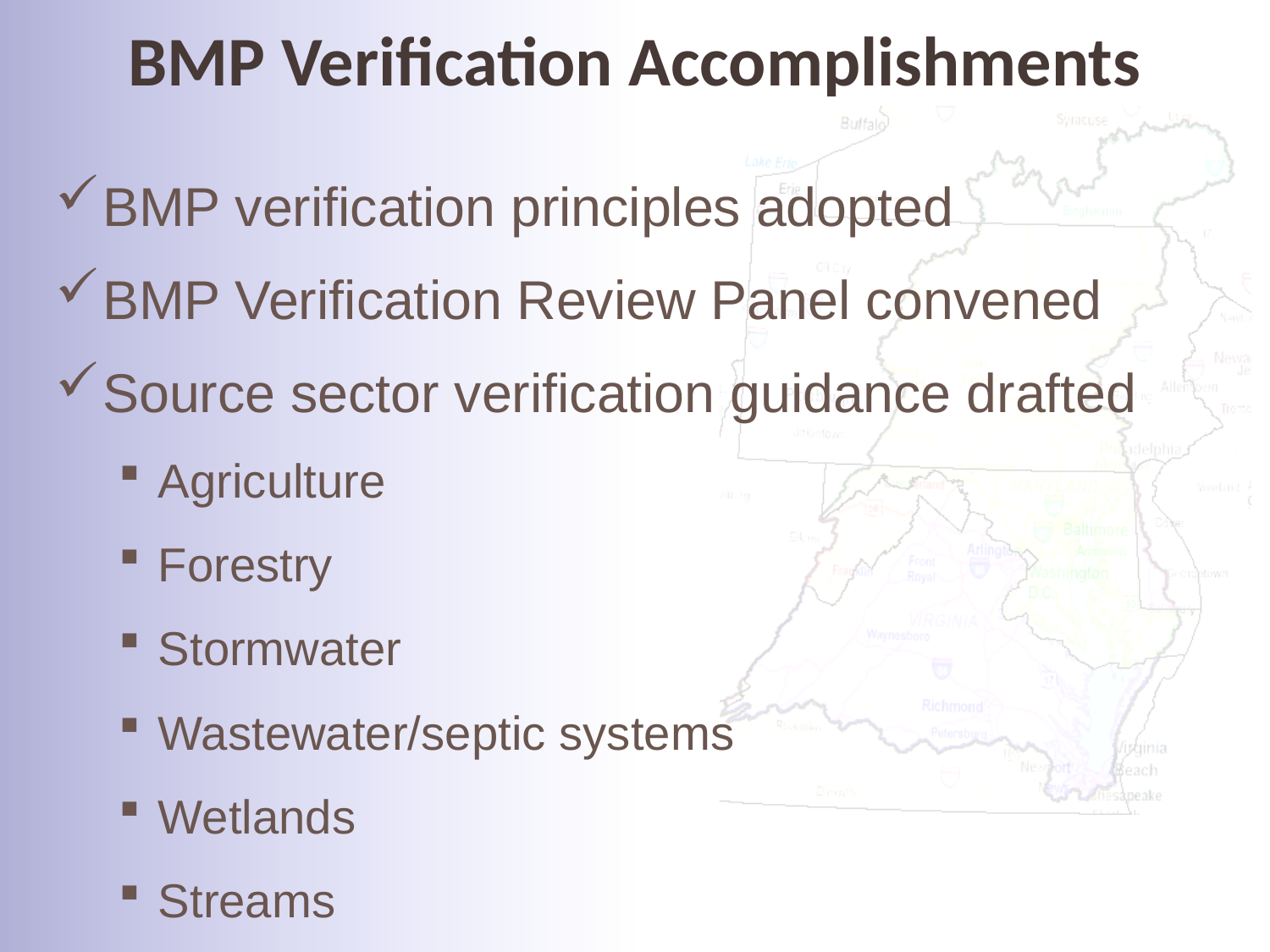

# BMP Verification Accomplishments
BMP verification principles adopted
BMP Verification Review Panel convened
Source sector verification guidance drafted
Agriculture
Forestry
Stormwater
Wastewater/septic systems
Wetlands
Streams